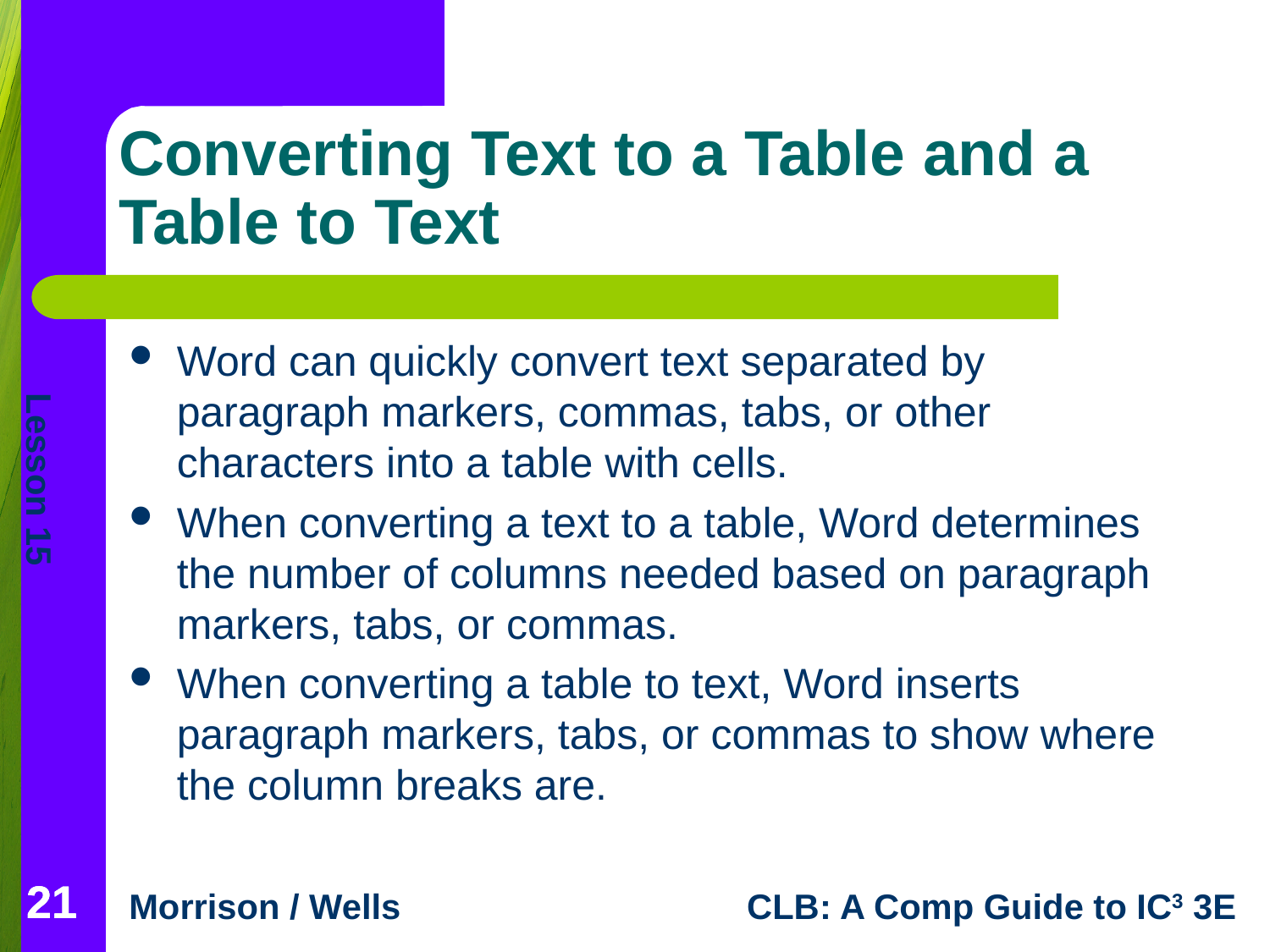

# Converting Text to a Table and a Table to Text
Word can quickly convert text separated by paragraph markers, commas, tabs, or other characters into a table with cells.
When converting a text to a table, Word determines the number of columns needed based on paragraph markers, tabs, or commas.
When converting a table to text, Word inserts paragraph markers, tabs, or commas to show where the column breaks are.

21
21
21